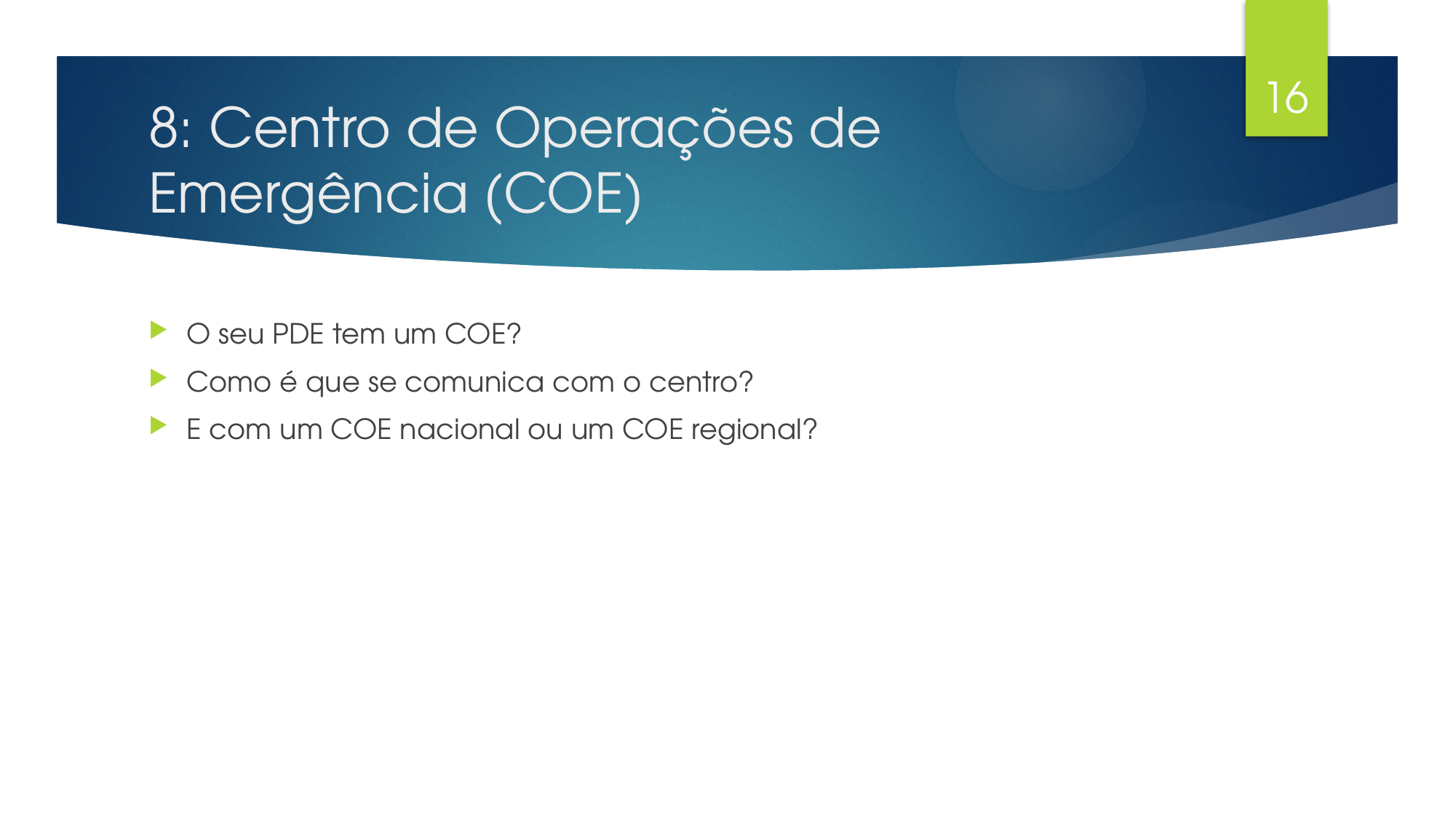

16
# 8: Centro de Operações de Emergência (COE)
O seu PDE tem um COE?
Como é que se comunica com o centro?
E com um COE nacional ou um COE regional?